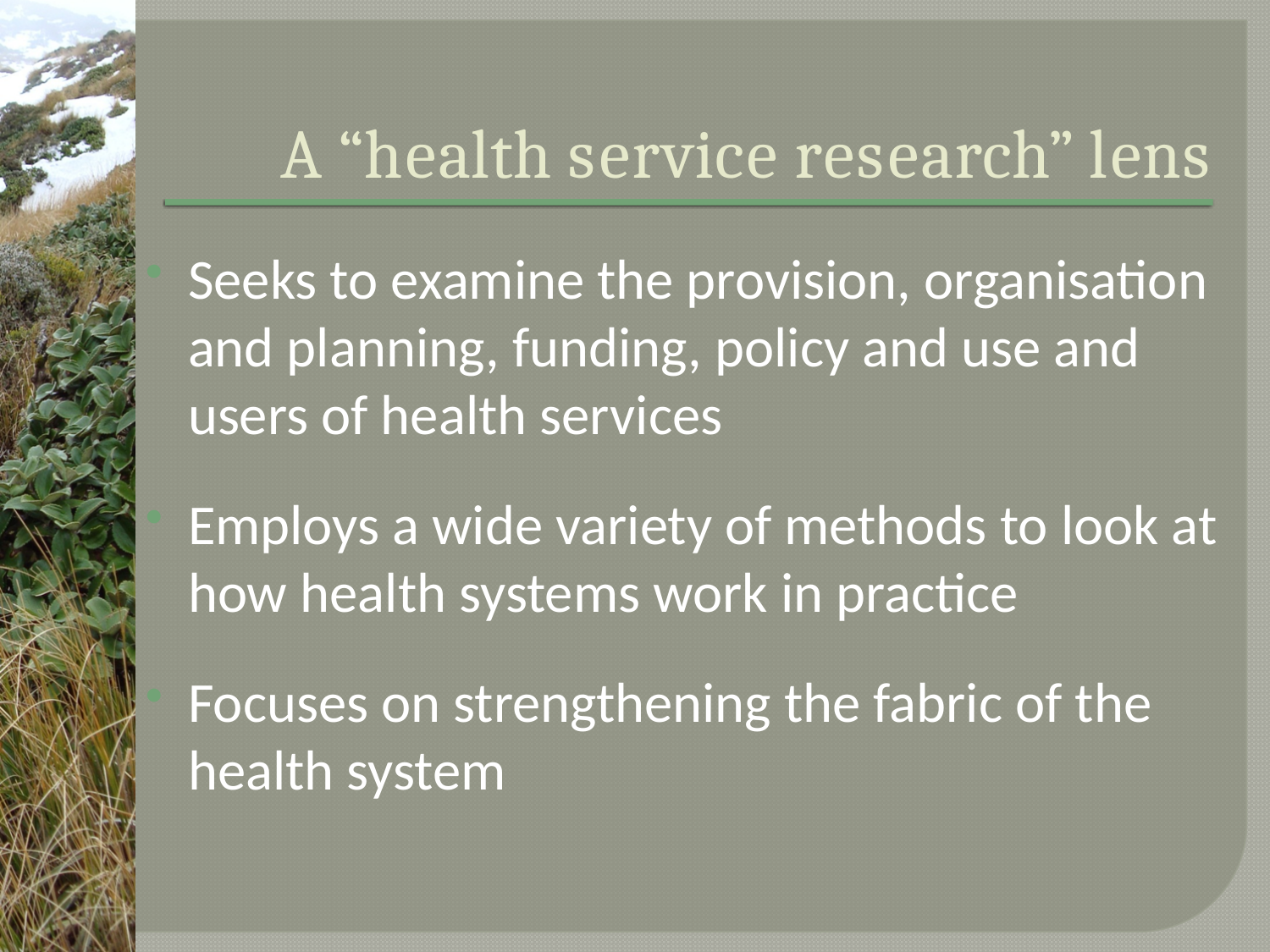

# A “health service research” lens
Seeks to examine the provision, organisation and planning, funding, policy and use and users of health services

Employs a wide variety of methods to look at how health systems work in practice

Focuses on strengthening the fabric of the health system